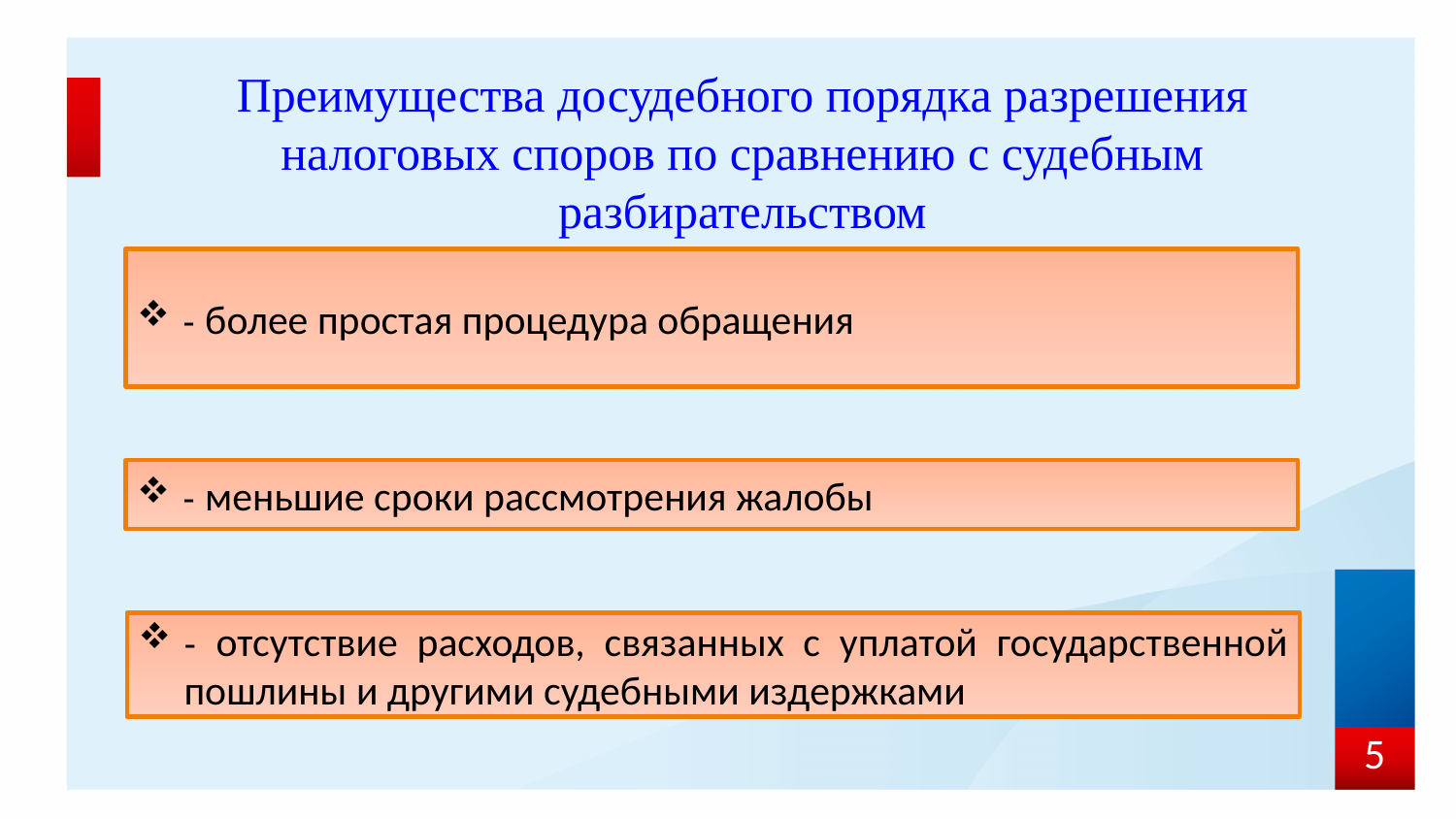

Преимущества досудебного порядка разрешения налоговых споров по сравнению с судебным разбирательством

- более простая процедура обращения
- меньшие сроки рассмотрения жалобы
- отсутствие расходов, связанных с уплатой государственной пошлины и другими судебными издержками
5